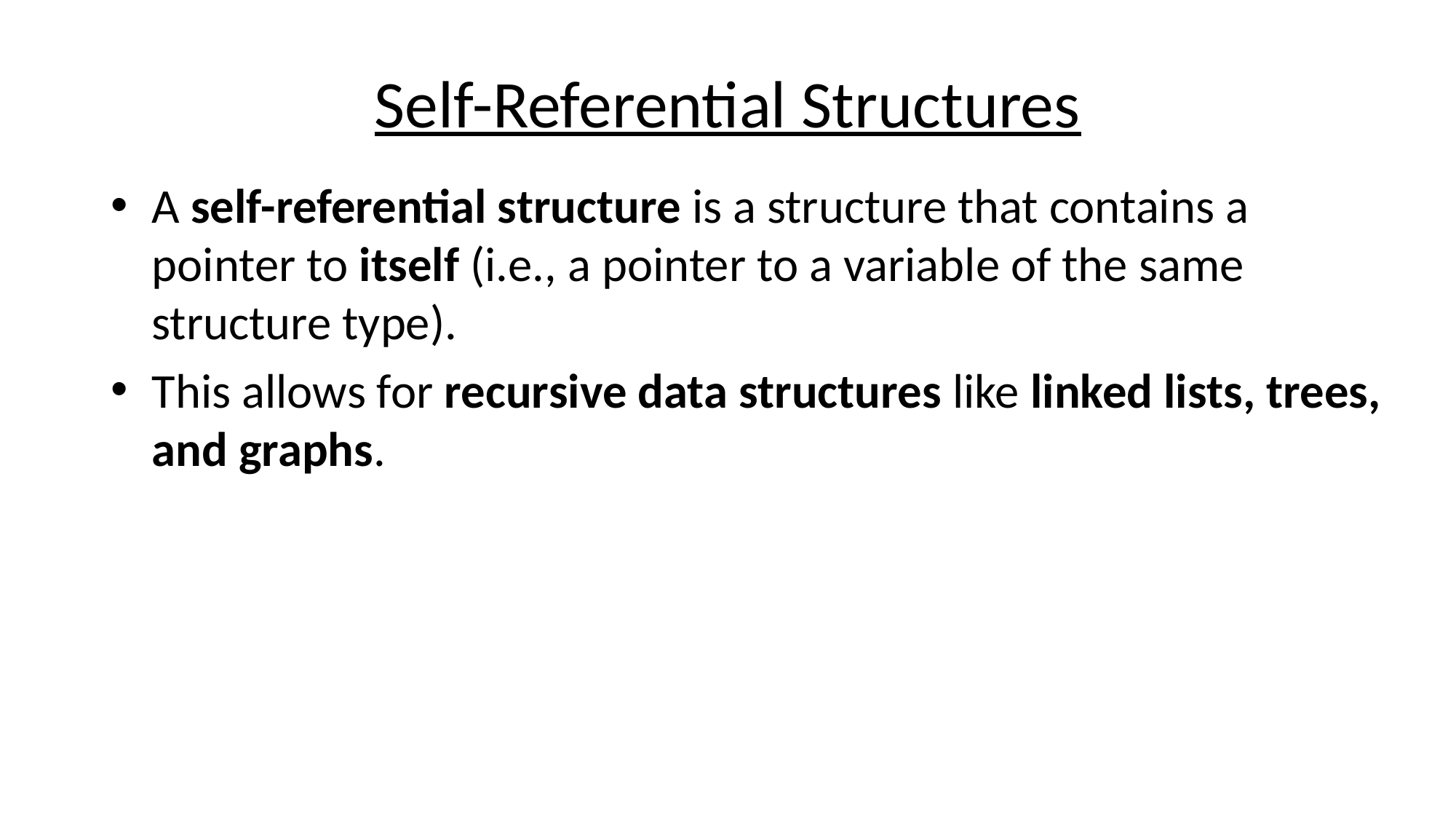

# Self-Referential Structures
A self-referential structure is a structure that contains a pointer to itself (i.e., a pointer to a variable of the same structure type).
This allows for recursive data structures like linked lists, trees, and graphs.